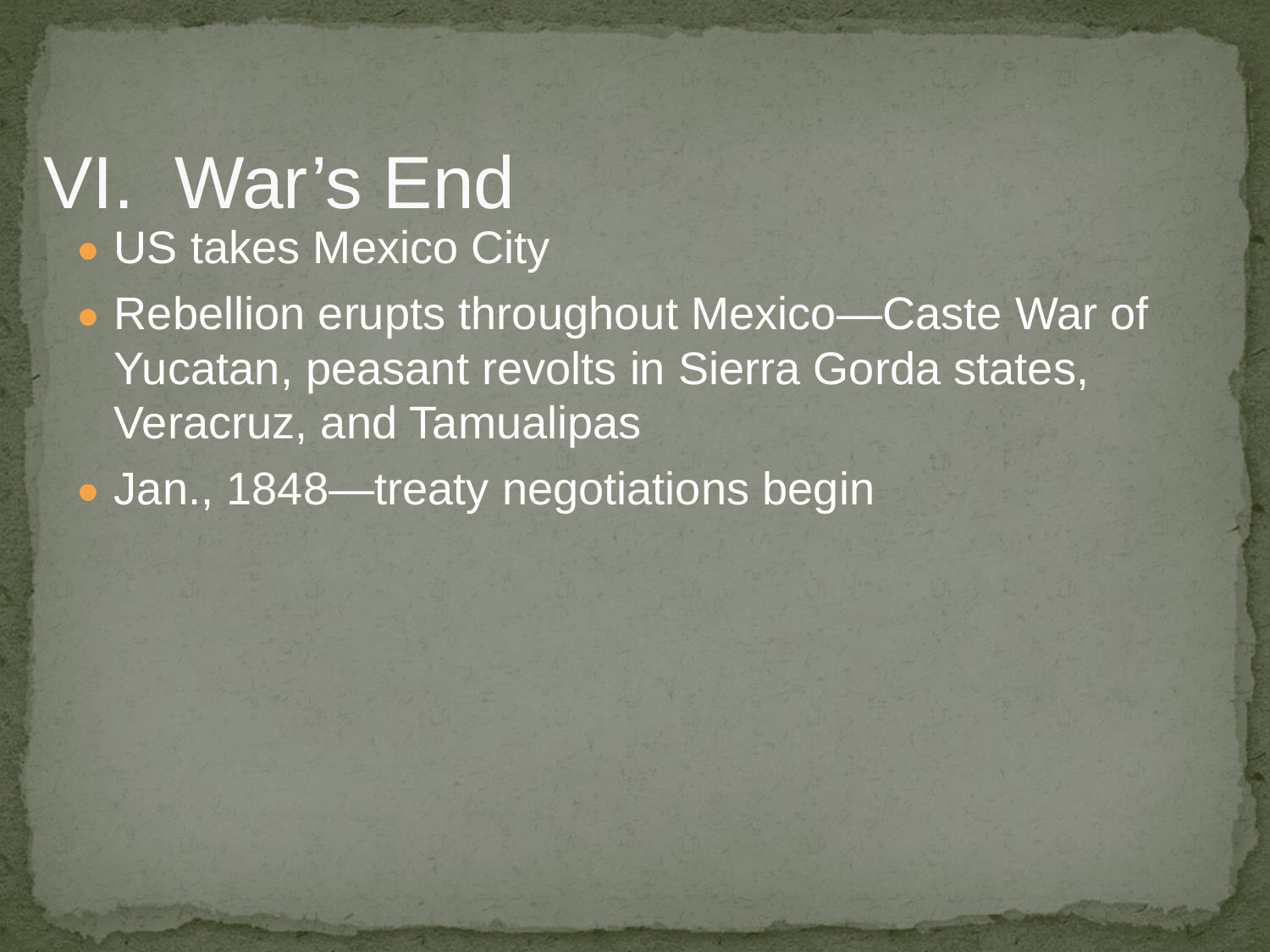

# VI.  War’s End
US takes Mexico City
Rebellion erupts throughout Mexico—Caste War of Yucatan, peasant revolts in Sierra Gorda states, Veracruz, and Tamualipas
Jan., 1848—treaty negotiations begin